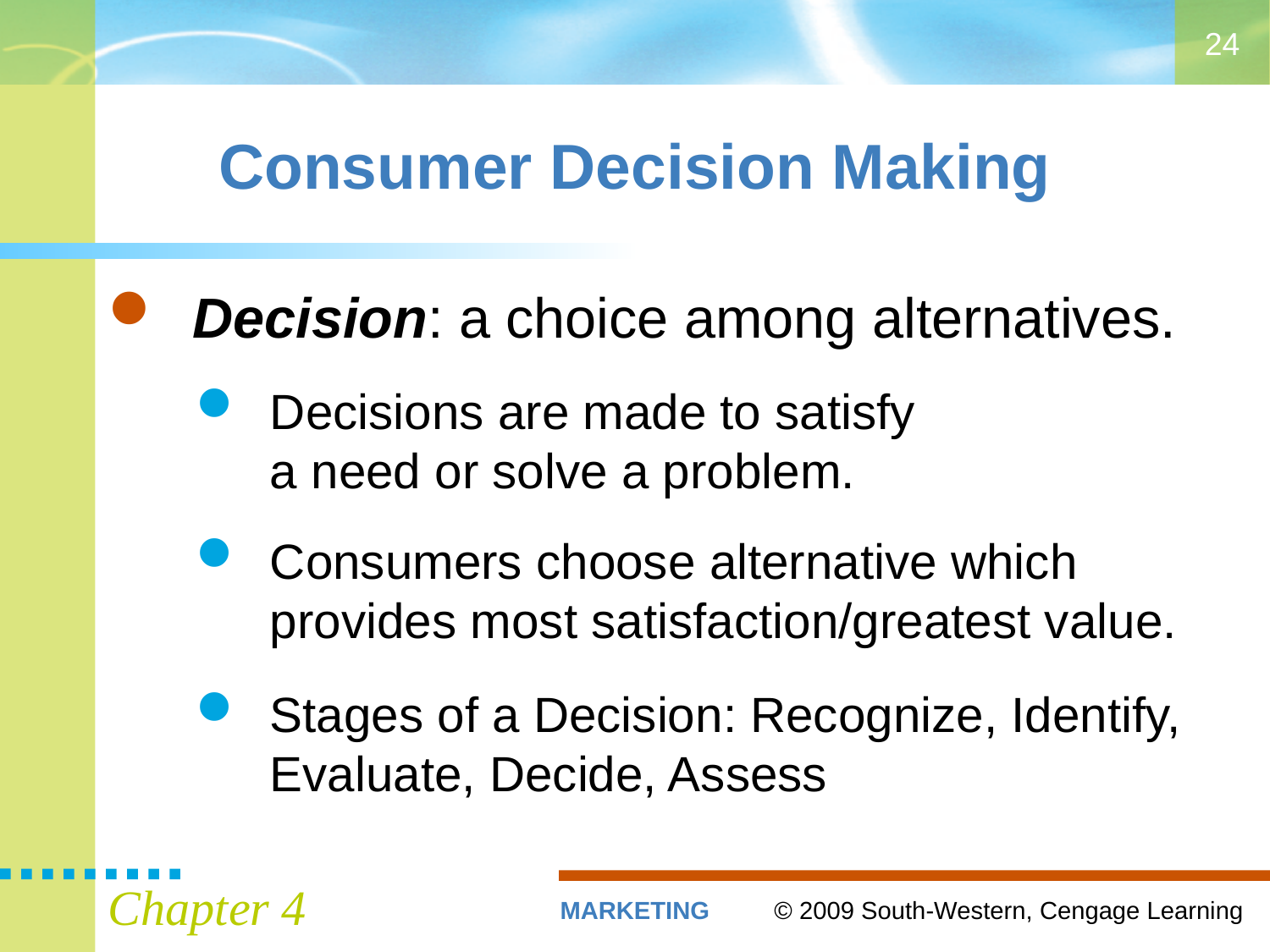

24
# Consumer Decision Making
Decision: a choice among alternatives.
Decisions are made to satisfy
a need or solve a problem.
Consumers choose alternative which provides most satisfaction/greatest value.
Stages of a Decision: Recognize, Identify, Evaluate, Decide, Assess

Chapter 4